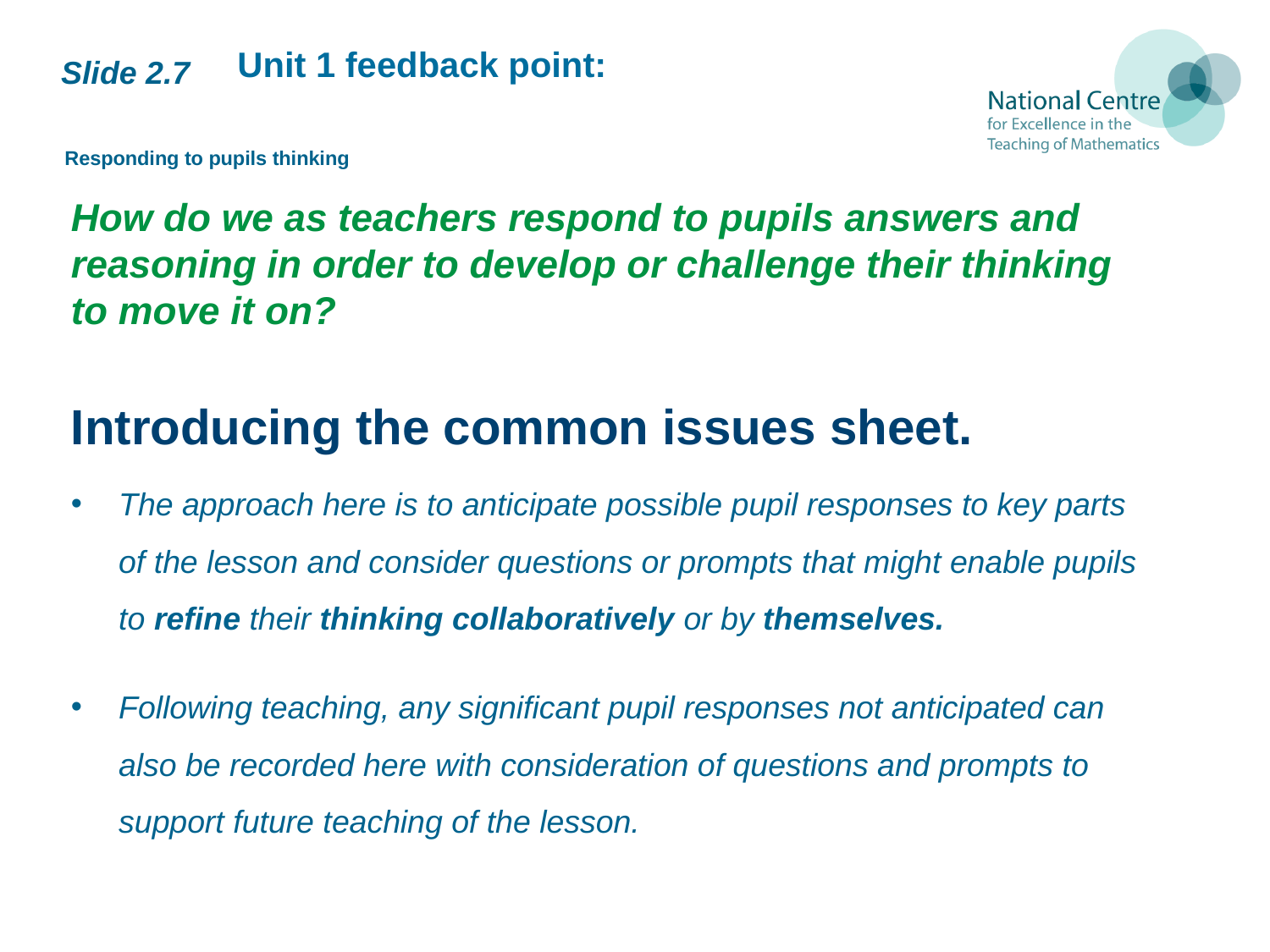

Unit 1 feedback point:
Slide 2.7
# Responding to pupils thinking
How do we as teachers respond to pupils answers and reasoning in order to develop or challenge their thinking to move it on?

Introducing the common issues sheet.
The approach here is to anticipate possible pupil responses to key parts of the lesson and consider questions or prompts that might enable pupils to refine their thinking collaboratively or by themselves.
Following teaching, any significant pupil responses not anticipated can also be recorded here with consideration of questions and prompts to support future teaching of the lesson.